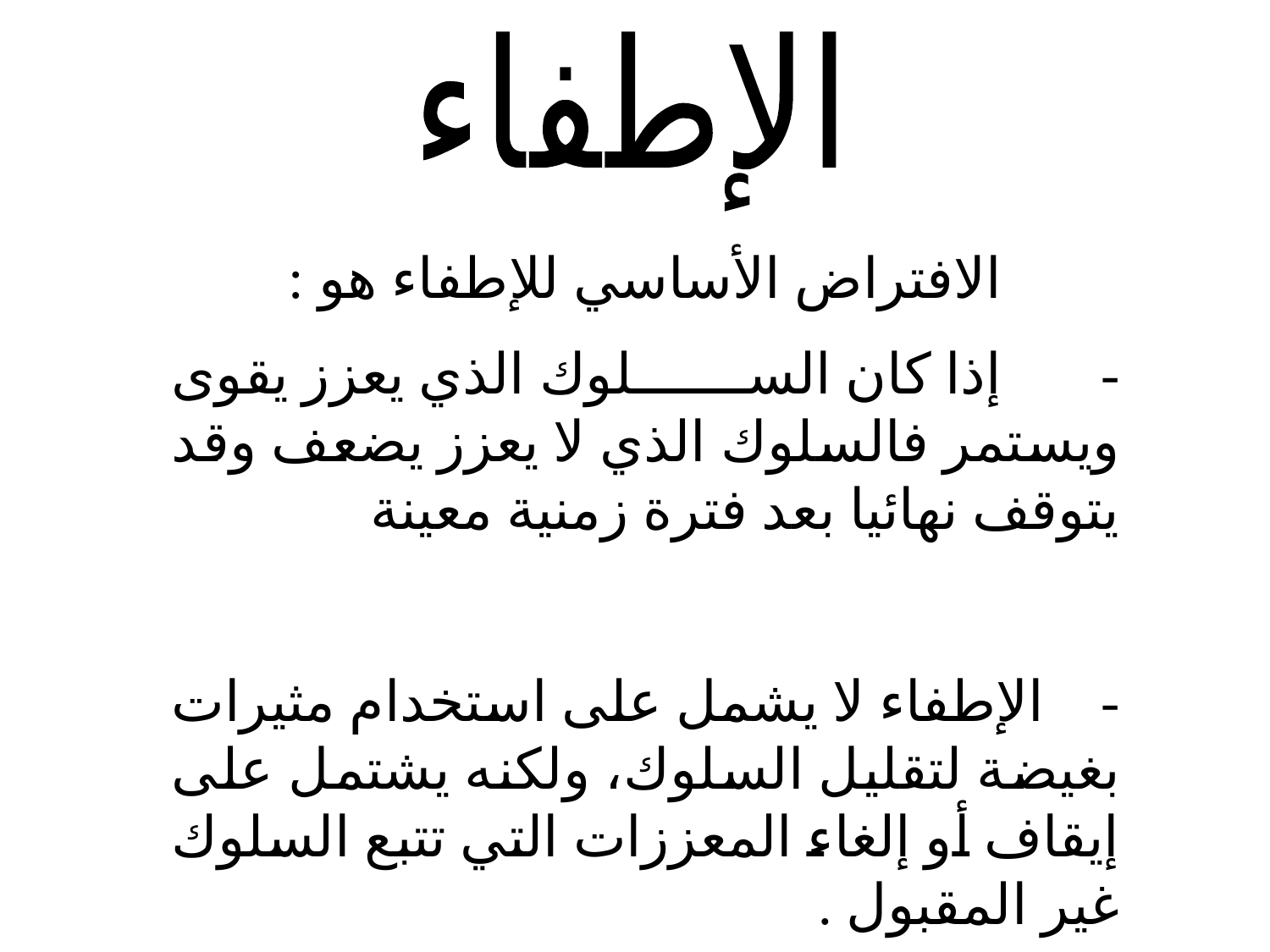

الإطفاء
الافتراض الأساسي للإطفاء هو :
-       إذا كان السلوك الذي يعزز يقوى ويستمر فالسلوك الذي لا يعزز يضعف وقد يتوقف نهائيا بعد فترة زمنية معينة

-    الإطفاء لا يشمل على استخدام مثيرات بغيضة لتقليل السلوك، ولكنه يشتمل على إيقاف أو إلغاء المعززات التي تتبع السلوك غير المقبول .